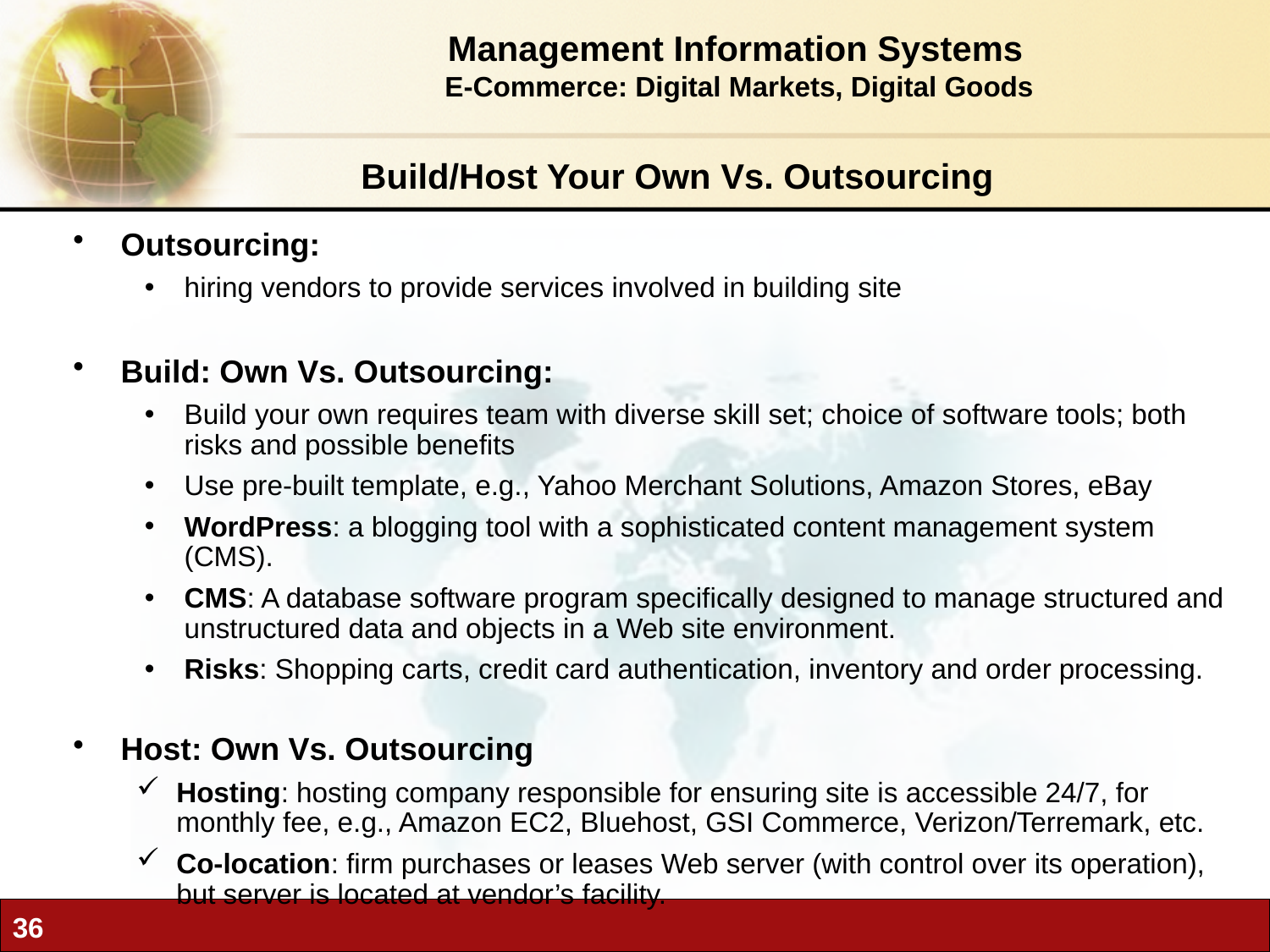

Management Information Systems
 E-Commerce: Digital Markets, Digital Goods
Build/Host Your Own Vs. Outsourcing
Outsourcing:
hiring vendors to provide services involved in building site

Build: Own Vs. Outsourcing:
Build your own requires team with diverse skill set; choice of software tools; both risks and possible benefits
Use pre-built template, e.g., Yahoo Merchant Solutions, Amazon Stores, eBay
WordPress: a blogging tool with a sophisticated content management system (CMS).
CMS: A database software program specifically designed to manage structured and unstructured data and objects in a Web site environment.
Risks: Shopping carts, credit card authentication, inventory and order processing.

Host: Own Vs. Outsourcing
Hosting: hosting company responsible for ensuring site is accessible 24/7, for monthly fee, e.g., Amazon EC2, Bluehost, GSI Commerce, Verizon/Terremark, etc.
Co-location: firm purchases or leases Web server (with control over its operation), but server is located at vendor’s facility.